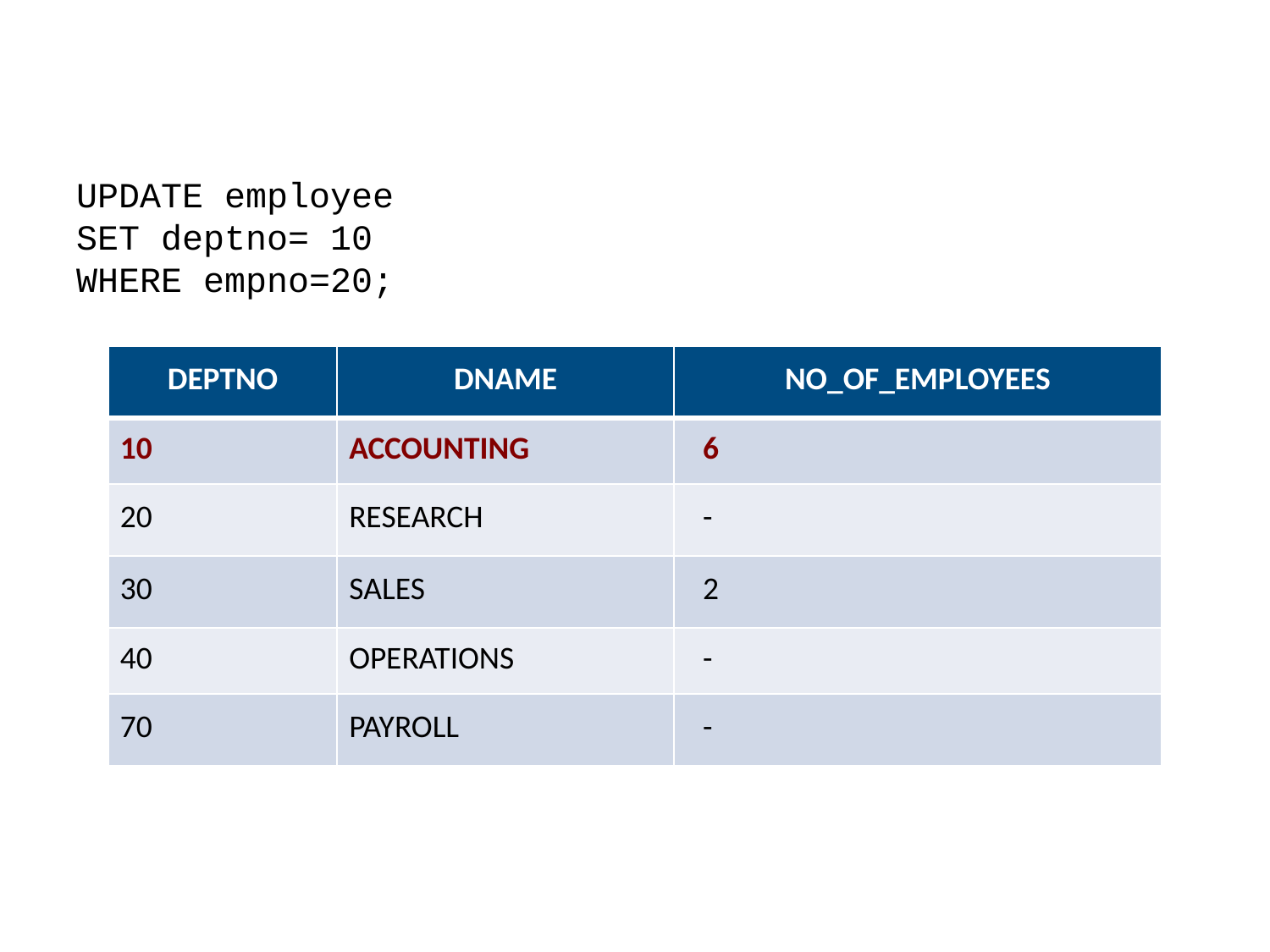

#
UPDATE employee
SET deptno= 10
WHERE empno=20;
| DEPTNO | DNAME | NO\_OF\_EMPLOYEES |
| --- | --- | --- |
| 10 | ACCOUNTING | 6 |
| 20 | RESEARCH | - |
| 30 | SALES | 2 |
| 40 | OPERATIONS | - |
| 70 | PAYROLL | - |